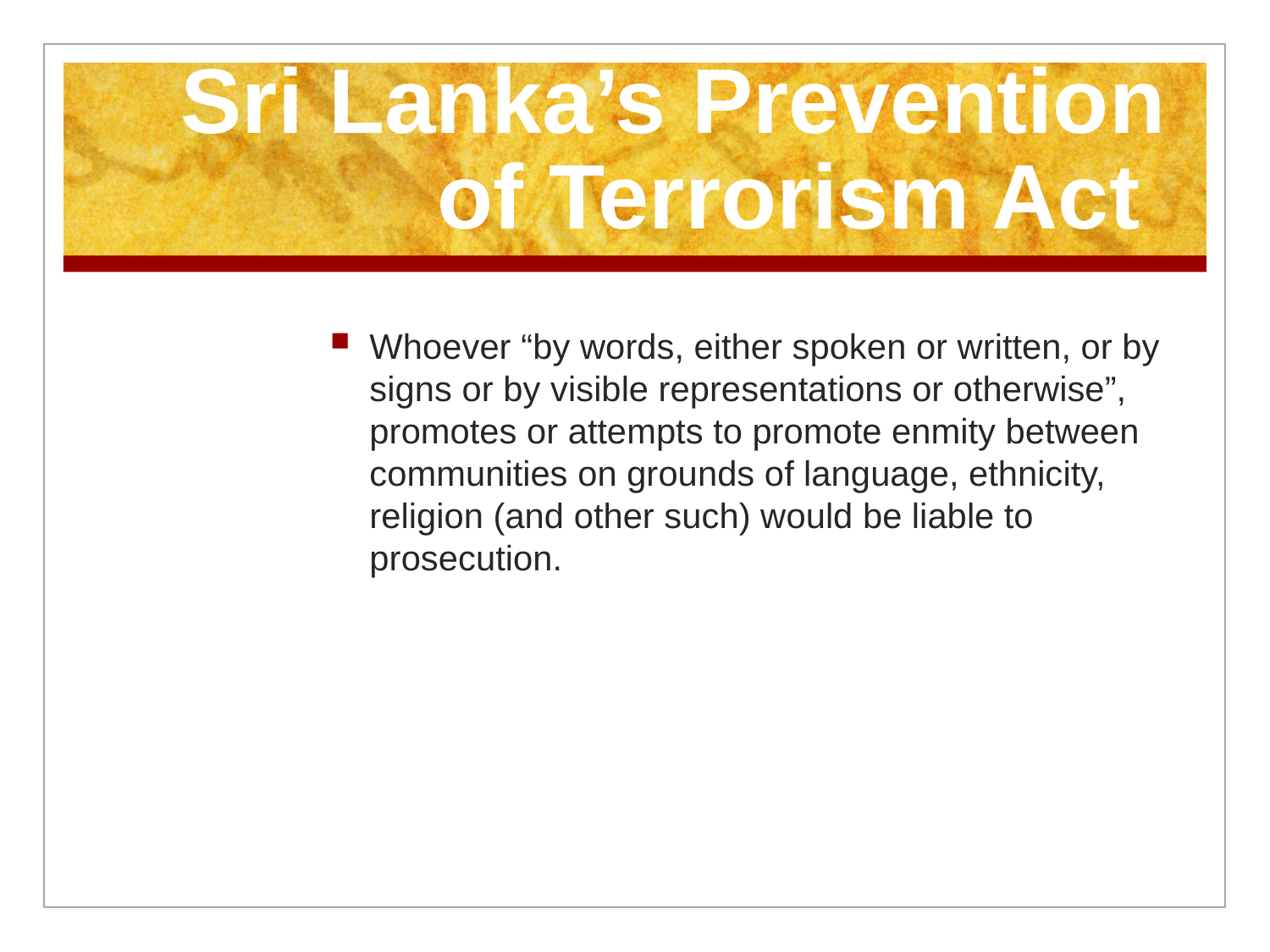

# Sri Lanka’s Prevention of Terrorism Act
Whoever “by words, either spoken or written, or by signs or by visible representations or otherwise”, promotes or attempts to promote enmity between communities on grounds of language, ethnicity, religion (and other such) would be liable to prosecution.